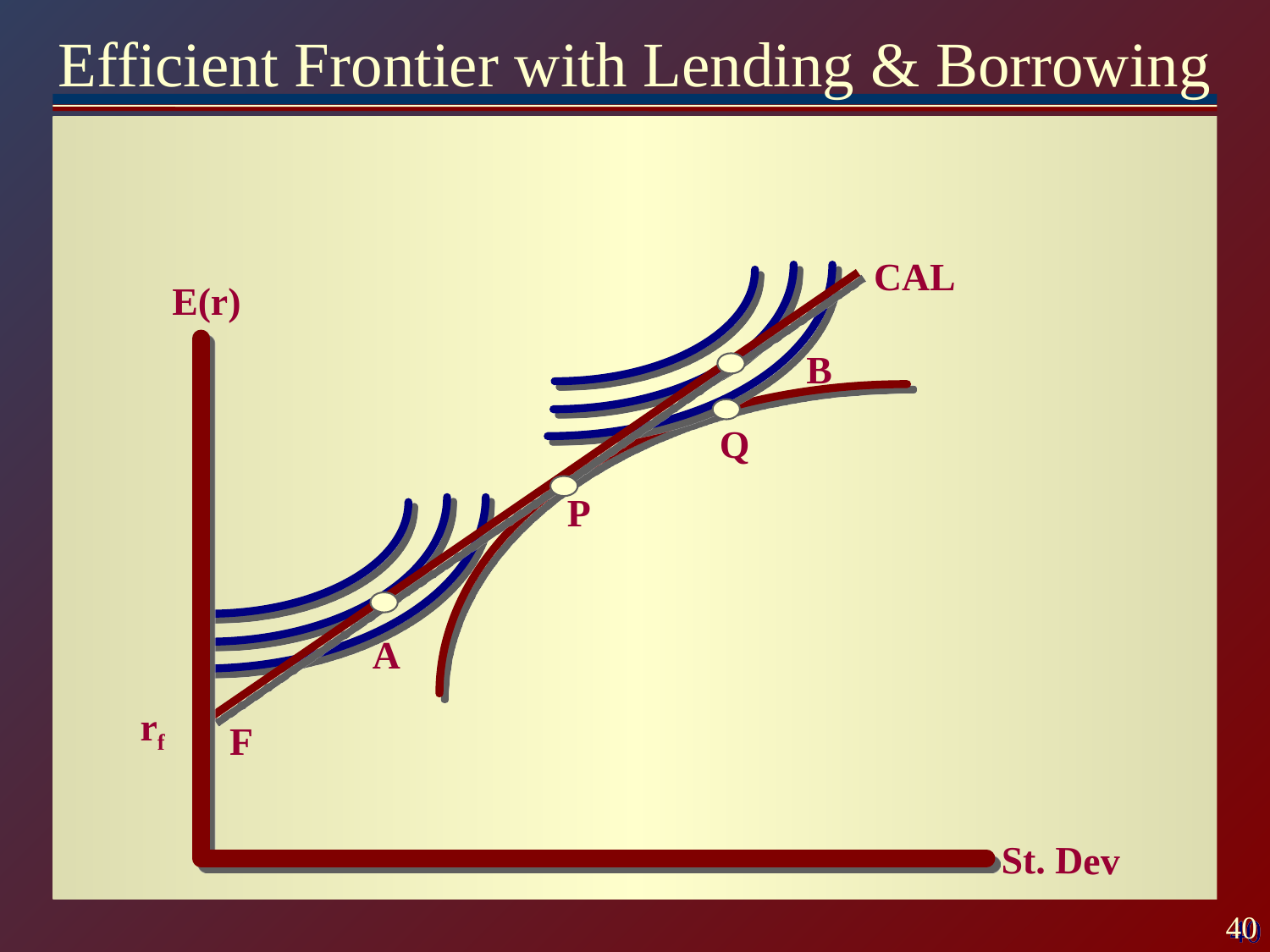

# Efficient Frontier with Lending & Borrowing
CAL

E(r)

B

Q

P

A
rf
F
St. Dev